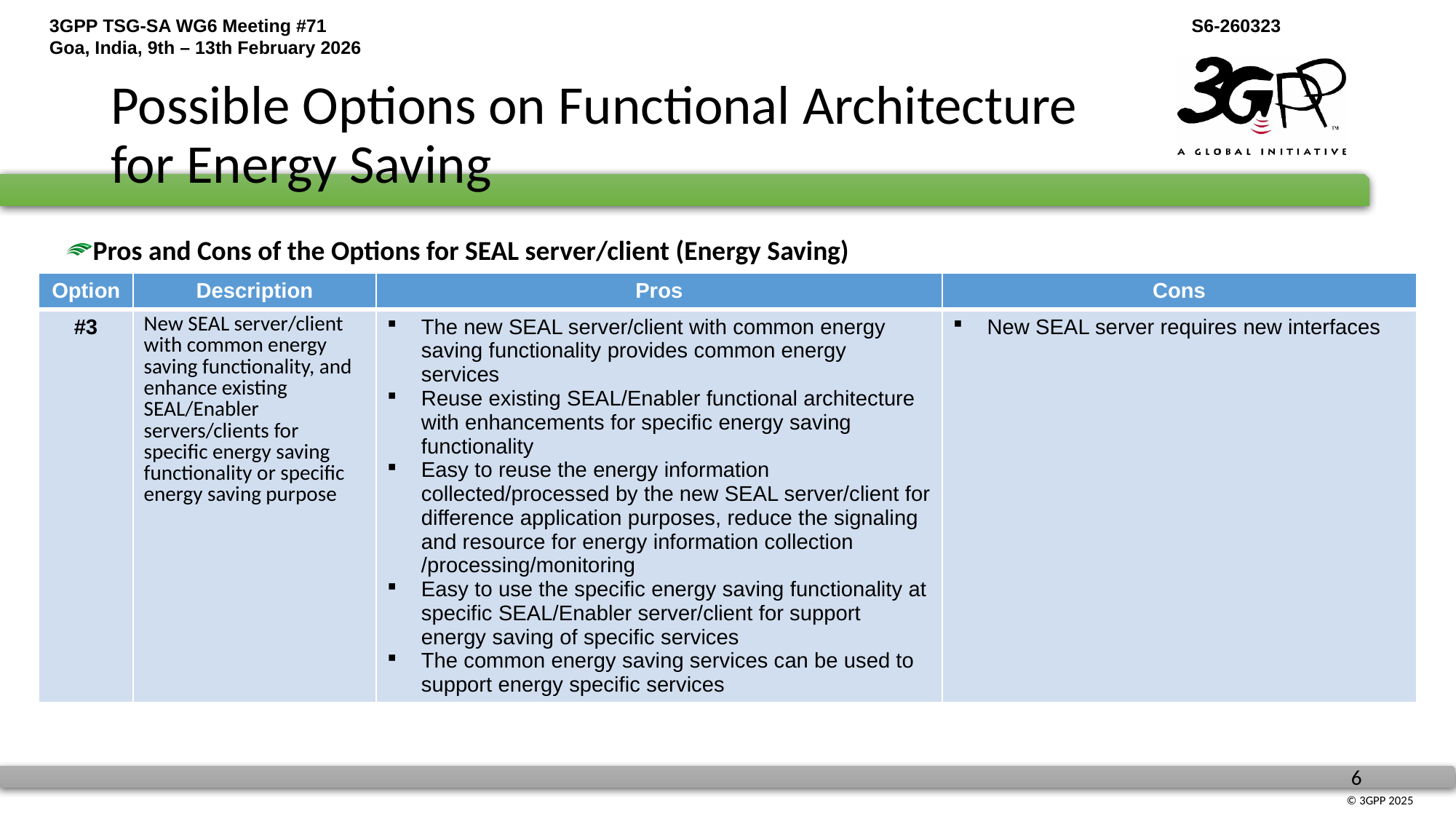

Possible Options on Functional Architecture
for Energy Saving
Pros and Cons of the Options for SEAL server/client (Energy Saving)
| Option | Description | Pros | Cons |
| --- | --- | --- | --- |
| #3 | New SEAL server/client with common energy saving functionality, and enhance existing SEAL/Enabler servers/clients for specific energy saving functionality or specific energy saving purpose | The new SEAL server/client with common energy saving functionality provides common energy services Reuse existing SEAL/Enabler functional architecture with enhancements for specific energy saving functionality Easy to reuse the energy information collected/processed by the new SEAL server/client for difference application purposes, reduce the signaling and resource for energy information collection /processing/monitoring Easy to use the specific energy saving functionality at specific SEAL/Enabler server/client for support energy saving of specific services The common energy saving services can be used to support energy specific services | New SEAL server requires new interfaces |